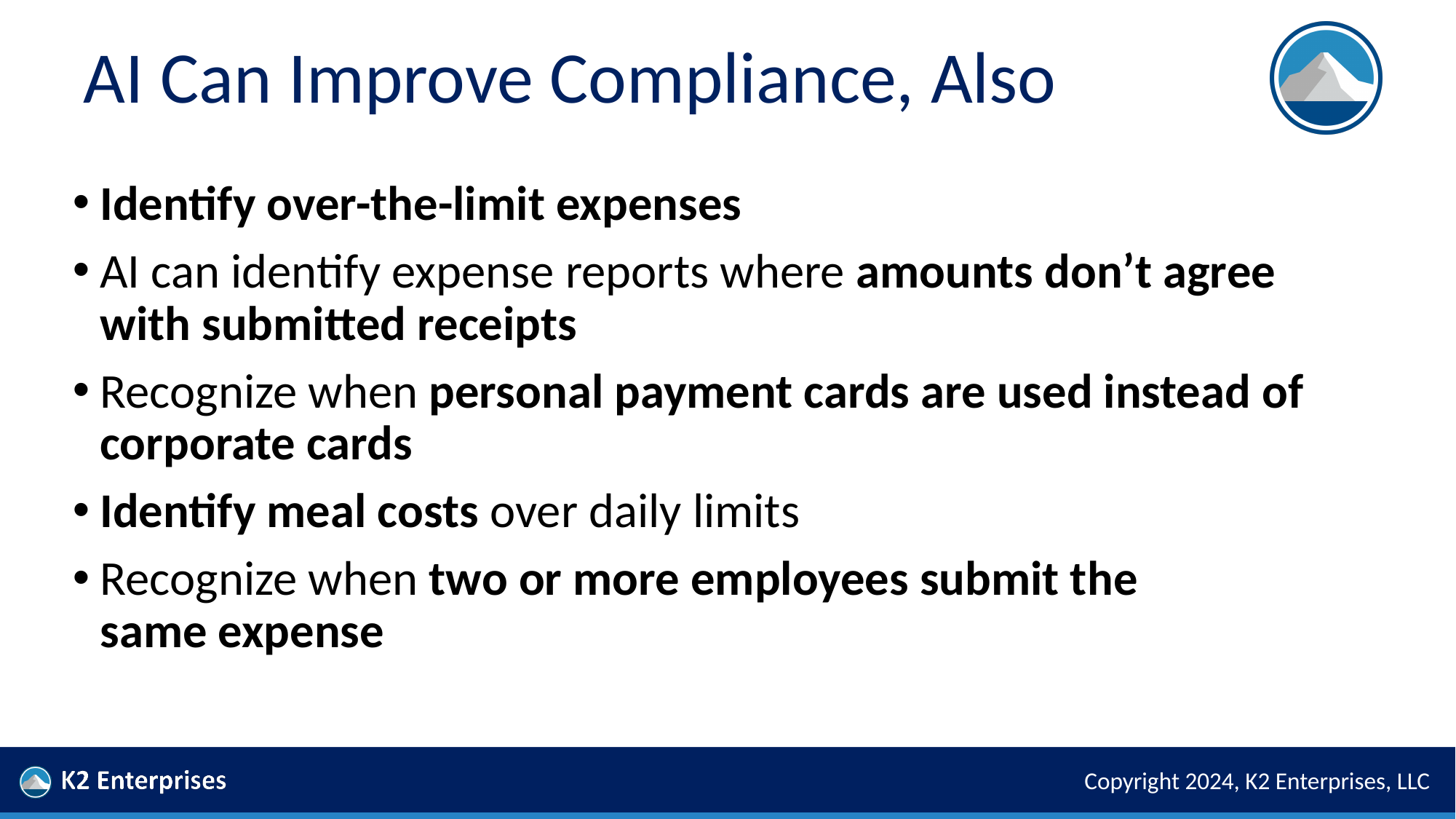

# AI Can Improve Compliance, Also
Identify over-the-limit expenses
AI can identify expense reports where amounts don’t agree with submitted receipts
Recognize when personal payment cards are used instead of corporate cards
Identify meal costs over daily limits
Recognize when two or more employees submit the
same expense